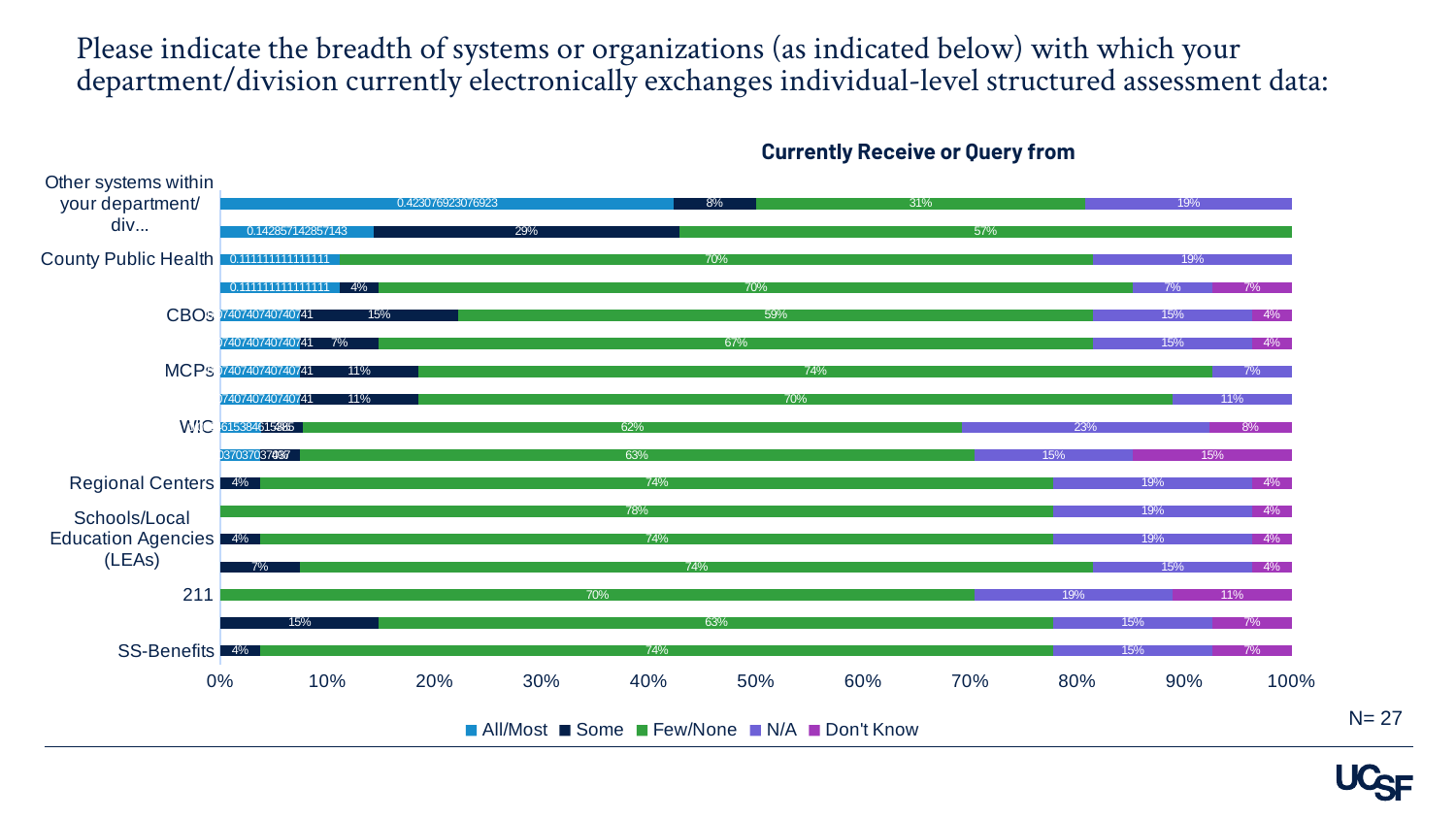

# Please indicate the breadth of systems or organizations (as indicated below) with which your department/division currently electronically exchanges individual-level structured assessment data:
Currently Receive or Query from

### Chart

| Category | All/Most | Some | Few/None | N/A | Don't Know |
|---|---|---|---|---|---|
| SS-Benefits | None | 0.037037037037037035 | 0.7407407407407407 | 0.14814814814814814 | 0.07407407407407407 |
| Housing CBOs | None | 0.14814814814814814 | 0.6296296296296297 | 0.14814814814814814 | 0.07407407407407407 |
| 211 | None | None | 0.7037037037037037 | 0.18518518518518517 | 0.1111111111111111 |
| Criminal / Legal Institutions | None | 0.07407407407407407 | 0.7407407407407407 | 0.14814814814814814 | 0.037037037037037035 |
| Schools/Local Education Agencies (LEAs) | None | 0.037037037037037035 | 0.7407407407407407 | 0.18518518518518517 | 0.037037037037037035 |
| Area Agencies on Aging | None | None | 0.7777777777777778 | 0.18518518518518517 | 0.037037037037037035 |
| Regional Centers | None | 0.037037037037037035 | 0.7407407407407407 | 0.18518518518518517 | 0.037037037037037035 |
| Continuum of Care (CoC) | 0.037037037037037035 | 0.037037037037037035 | 0.6296296296296297 | 0.14814814814814814 | 0.14814814814814814 |
| WIC | 0.038461538461538464 | 0.038461538461538464 | 0.6153846153846154 | 0.23076923076923078 | 0.07692307692307693 |
| Hospitals | 0.07407407407407407 | 0.1111111111111111 | 0.7037037037037037 | 0.1111111111111111 | None |
| MCPs | 0.07407407407407407 | 0.1111111111111111 | 0.7407407407407407 | 0.07407407407407407 | None |
| SS-County Welfare | 0.07407407407407407 | 0.07407407407407407 | 0.6666666666666666 | 0.14814814814814814 | 0.037037037037037035 |
| CBOs | 0.07407407407407407 | 0.14814814814814814 | 0.5925925925925926 | 0.14814814814814814 | 0.037037037037037035 |
| ECM/CS Providers | 0.1111111111111111 | 0.037037037037037035 | 0.7037037037037037 | 0.07407407407407407 | 0.07407407407407407 |
| County Public Health | 0.1111111111111111 | None | 0.7037037037037037 | 0.18518518518518517 | None |
| County Substance Use Disorder (SUD) Servi... | 0.14285714285714285 | 0.2857142857142857 | 0.5714285714285714 | None | None |
| Other systems within your department/div... | 0.4230769230769231 | 0.07692307692307693 | 0.3076923076923077 | 0.19230769230769232 | None |
N= 27